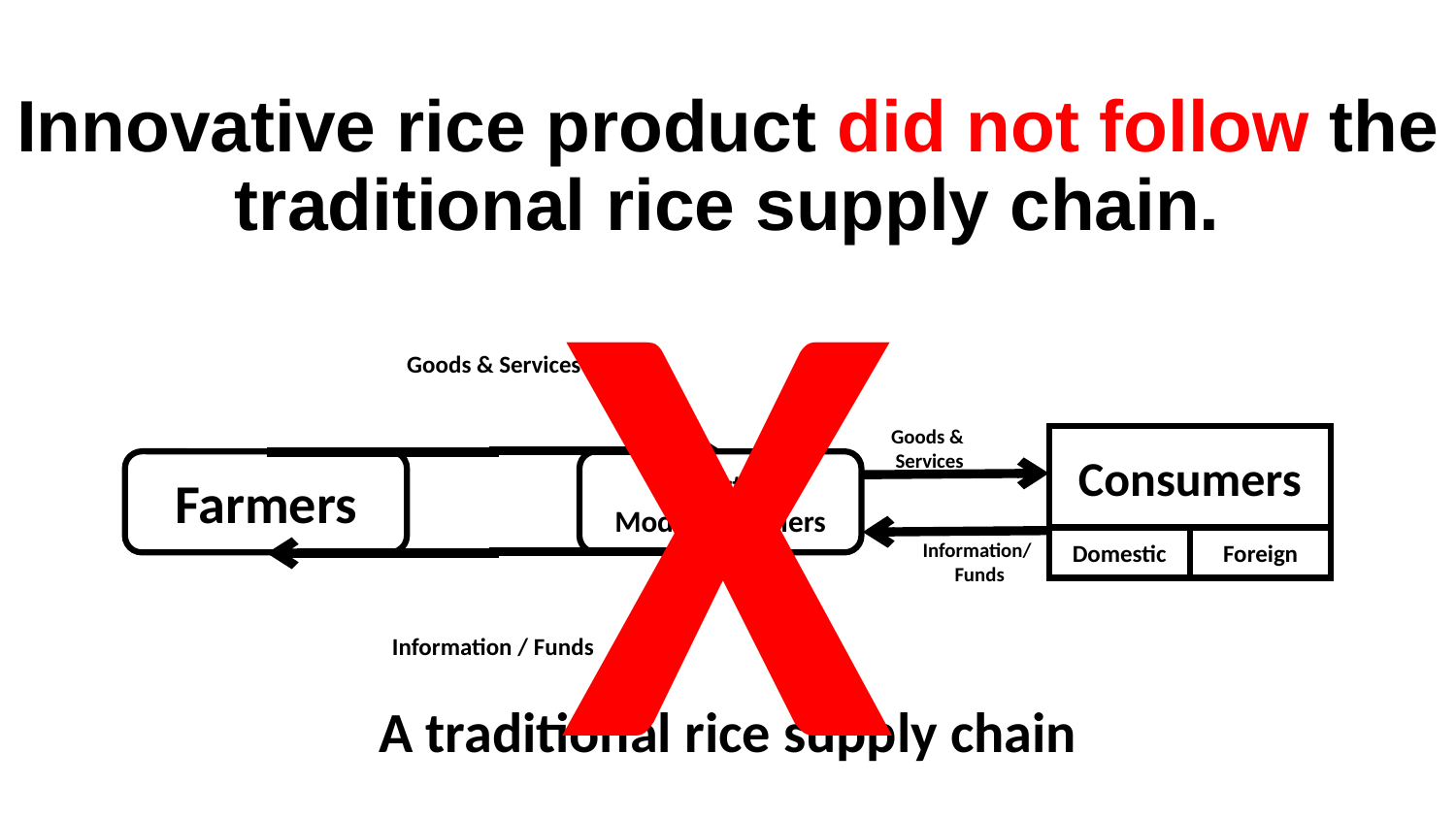

Innovative rice product did not follow the traditional rice supply chain.
Goods & Services
Goods &
Services
Consumers
Farmers
Exporters
Modern retailers

Domestic
Foreign
Information/
Funds
Information / Funds
A traditional rice supply chain
X